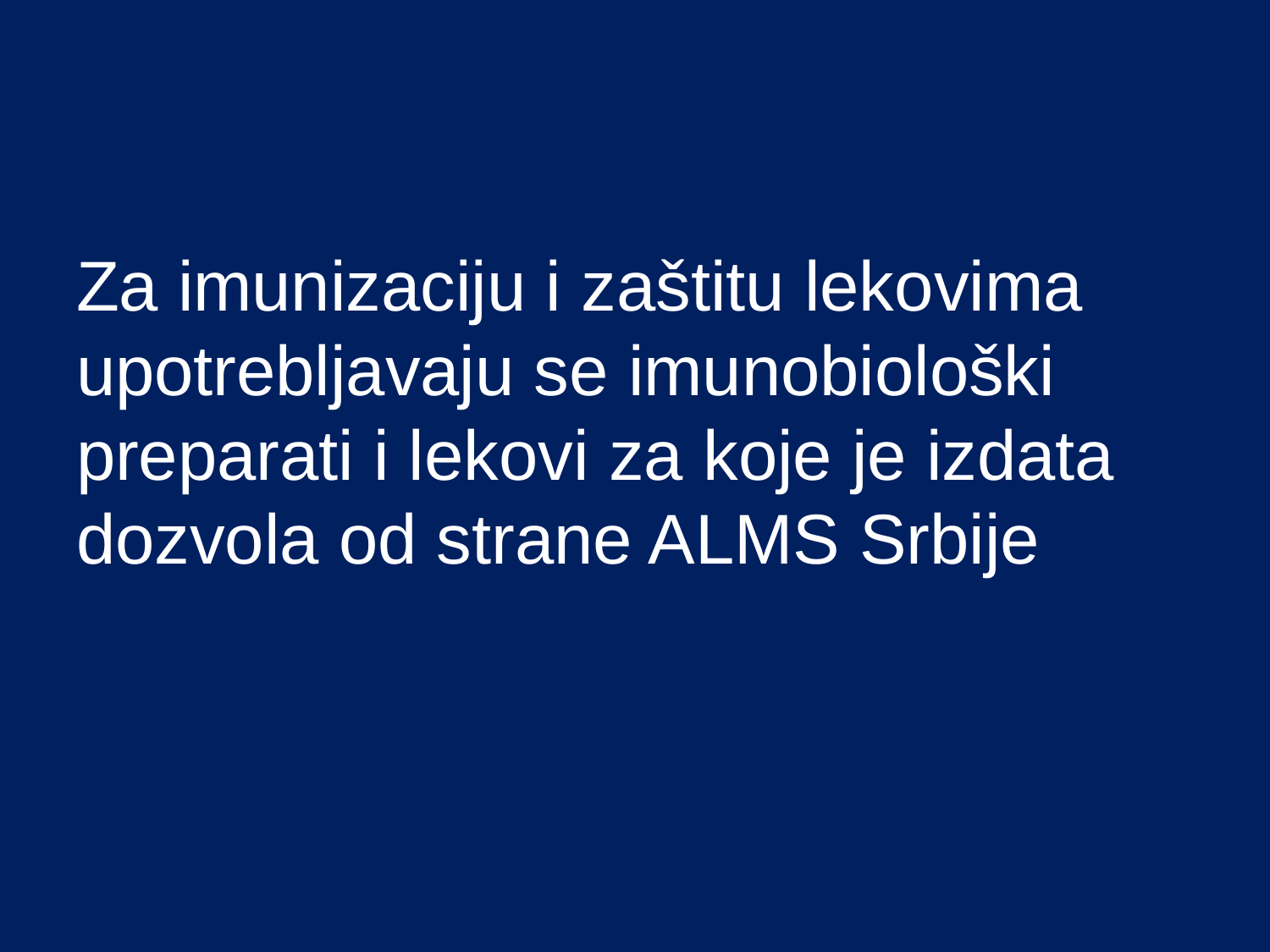

# Za imunizaciju i zaštitu lekovima upotrebljavaju se imunobiološki preparati i lekovi za koje je izdata dozvola od strane ALMS Srbije